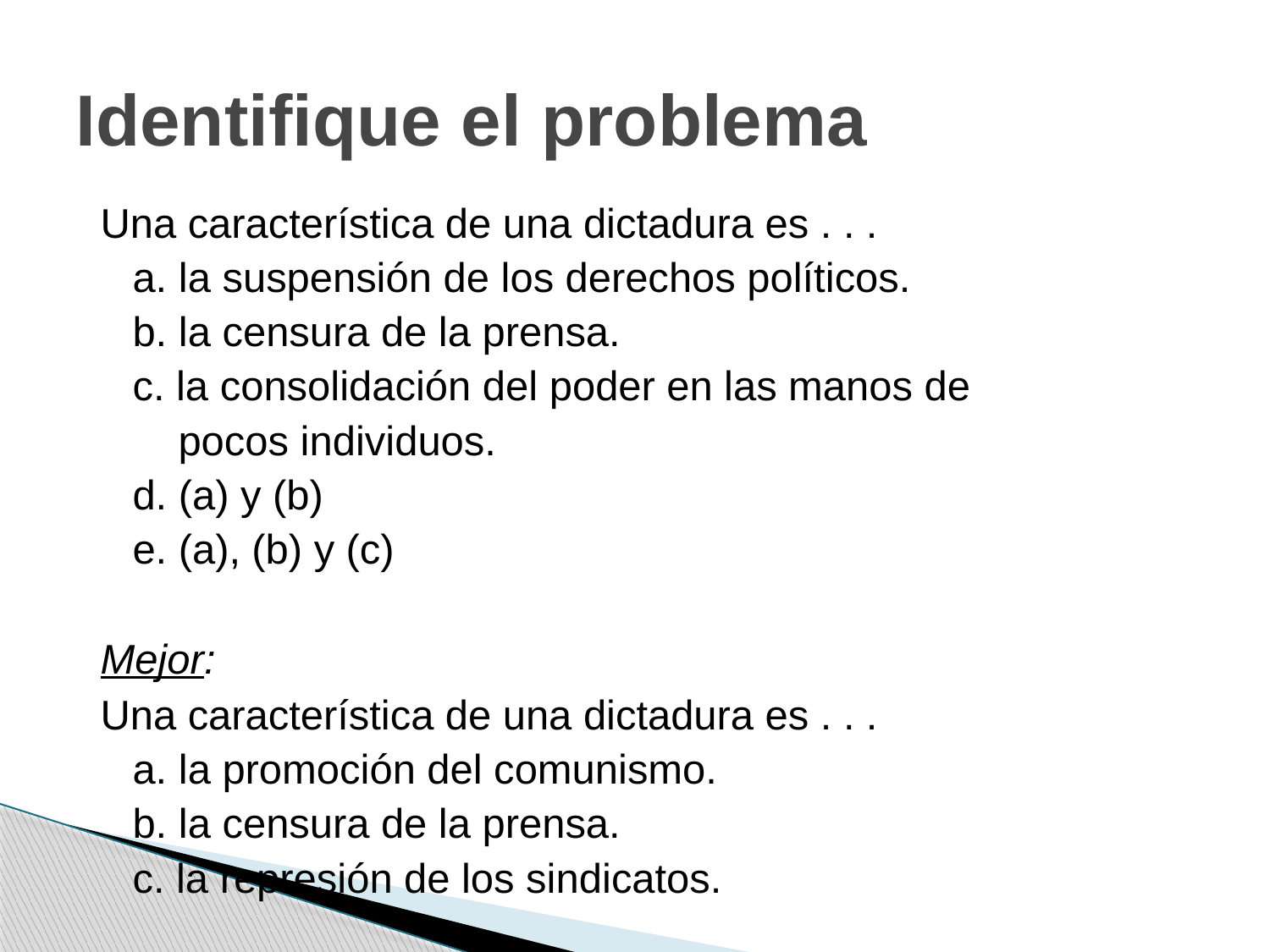

# Identifique el problema
Una característica de una dictadura es . . .
a. la suspensión de los derechos políticos.
b. la censura de la prensa.
c. la consolidación del poder en las manos de
    pocos individuos.
d. (a) y (b)
e. (a), (b) y (c)

Mejor:
Una característica de una dictadura es . . .
a. la promoción del comunismo.
b. la censura de la prensa.
c. la represión de los sindicatos.